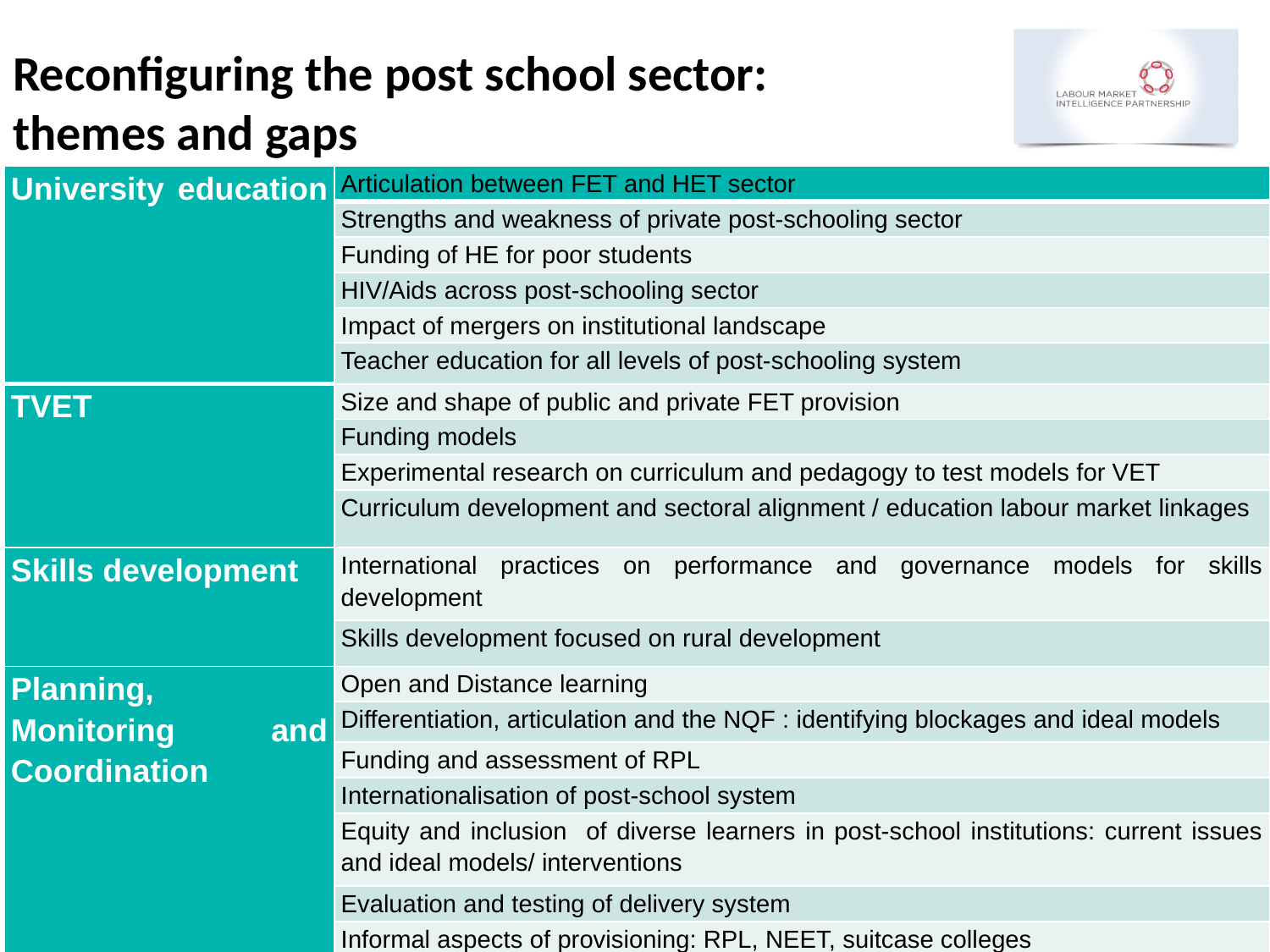

# Reconfiguring the post school sector: themes and gaps
| University education | Articulation between FET and HET sector |
| --- | --- |
|  | Strengths and weakness of private post-schooling sector |
|  | Funding of HE for poor students |
|  | HIV/Aids across post-schooling sector |
|  | Impact of mergers on institutional landscape |
|  | Teacher education for all levels of post-schooling system |
| TVET | Size and shape of public and private FET provision |
|  | Funding models |
|  | Experimental research on curriculum and pedagogy to test models for VET |
|  | Curriculum development and sectoral alignment / education labour market linkages |
| Skills development | International practices on performance and governance models for skills development |
|  | Skills development focused on rural development |
| Planning, Monitoring and Coordination | Open and Distance learning |
|  | Differentiation, articulation and the NQF : identifying blockages and ideal models |
|  | Funding and assessment of RPL |
|  | Internationalisation of post-school system |
|  | Equity and inclusion of diverse learners in post-school institutions: current issues and ideal models/ interventions |
|  | Evaluation and testing of delivery system |
|  | Informal aspects of provisioning: RPL, NEET, suitcase colleges |